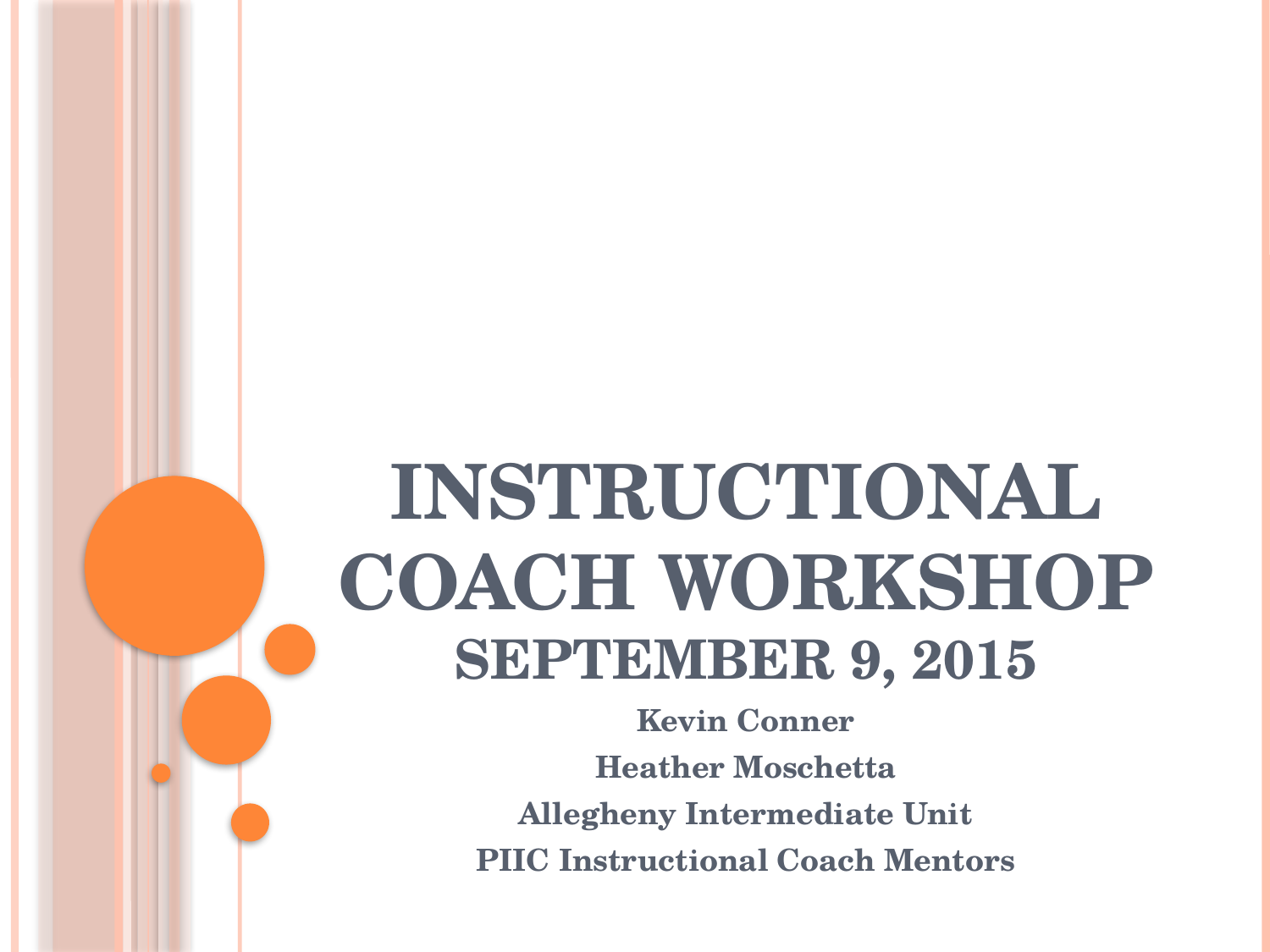

# Instructional Coach Workshop September 9, 2015
Kevin Conner
Heather Moschetta
Allegheny Intermediate Unit
PIIC Instructional Coach Mentors